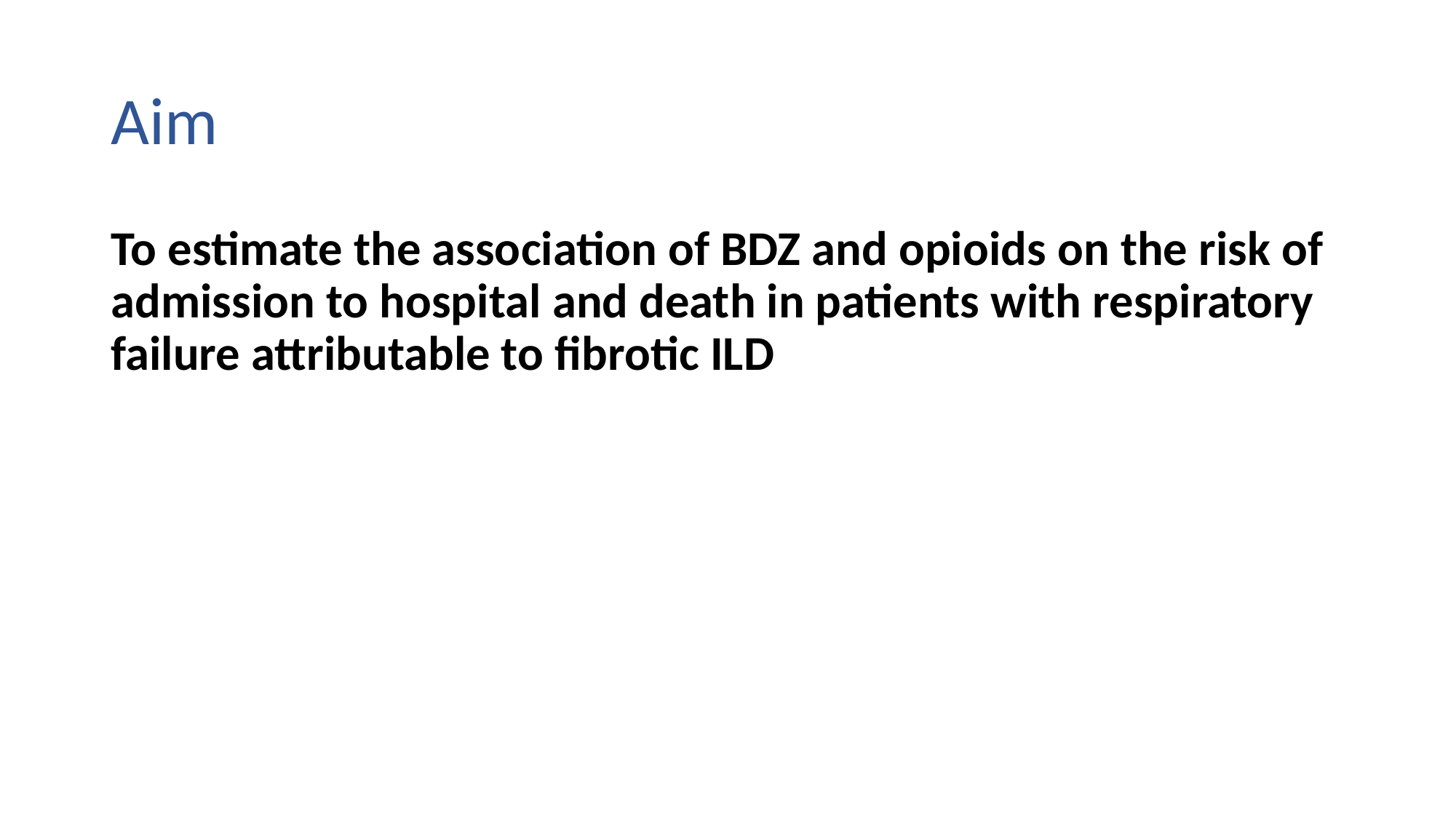

# Aim
To estimate the association of BDZ and opioids on the risk of admission to hospital and death in patients with respiratory failure attributable to fibrotic ILD